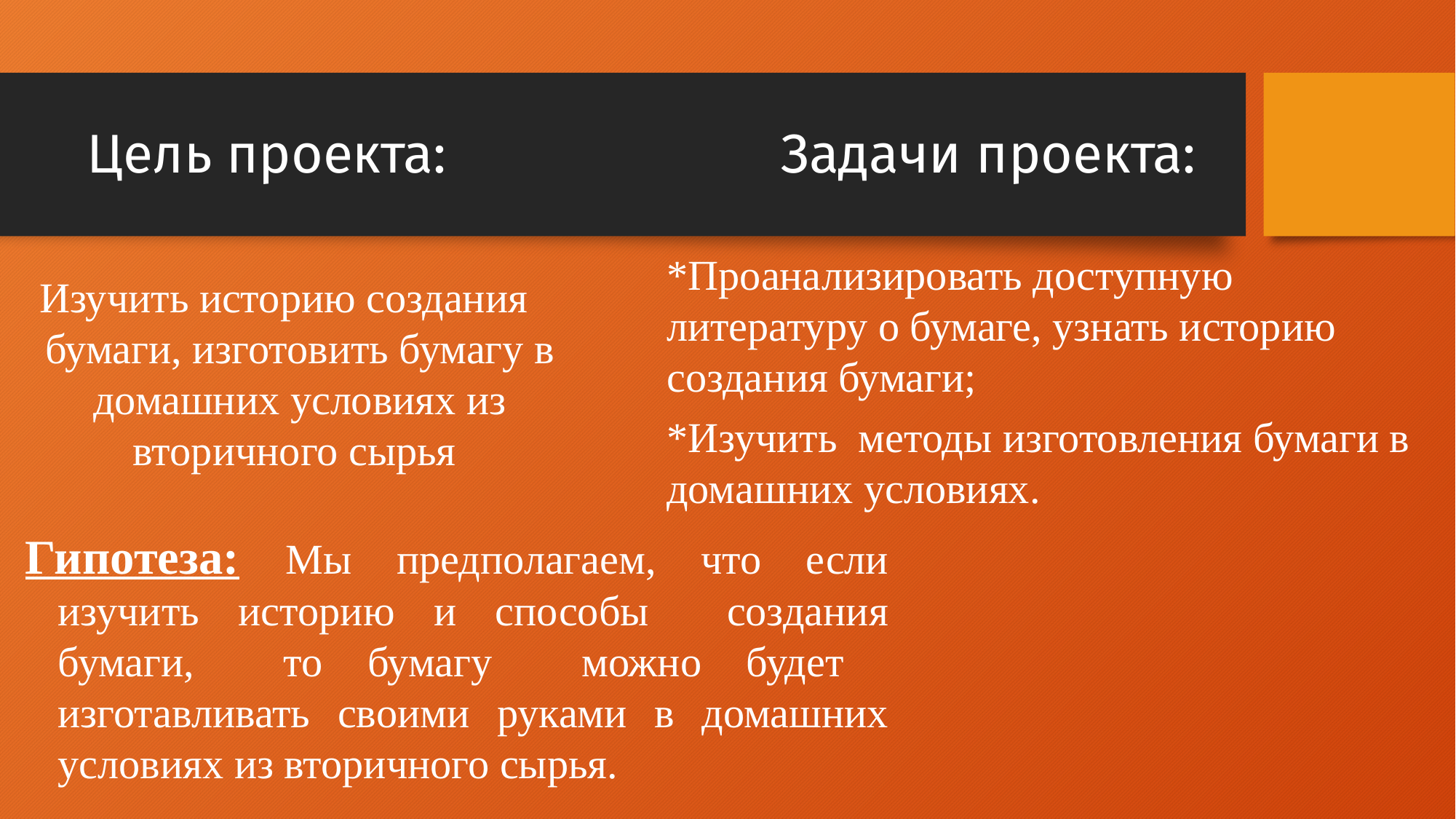

# Цель проекта:
Задачи проекта:
*Проанализировать доступную литературу о бумаге, узнать историю создания бумаги;
*Изучить  методы изготовления бумаги в домашних условиях.
Изучить историю создания бумаги, изготовить бумагу в домашних условиях из вторичного сырья
Гипотеза: Мы предполагаем, что если изучить историю и способы  создания бумаги,  то бумагу  можно будет  изготавливать своими руками в домашних условиях из вторичного сырья.